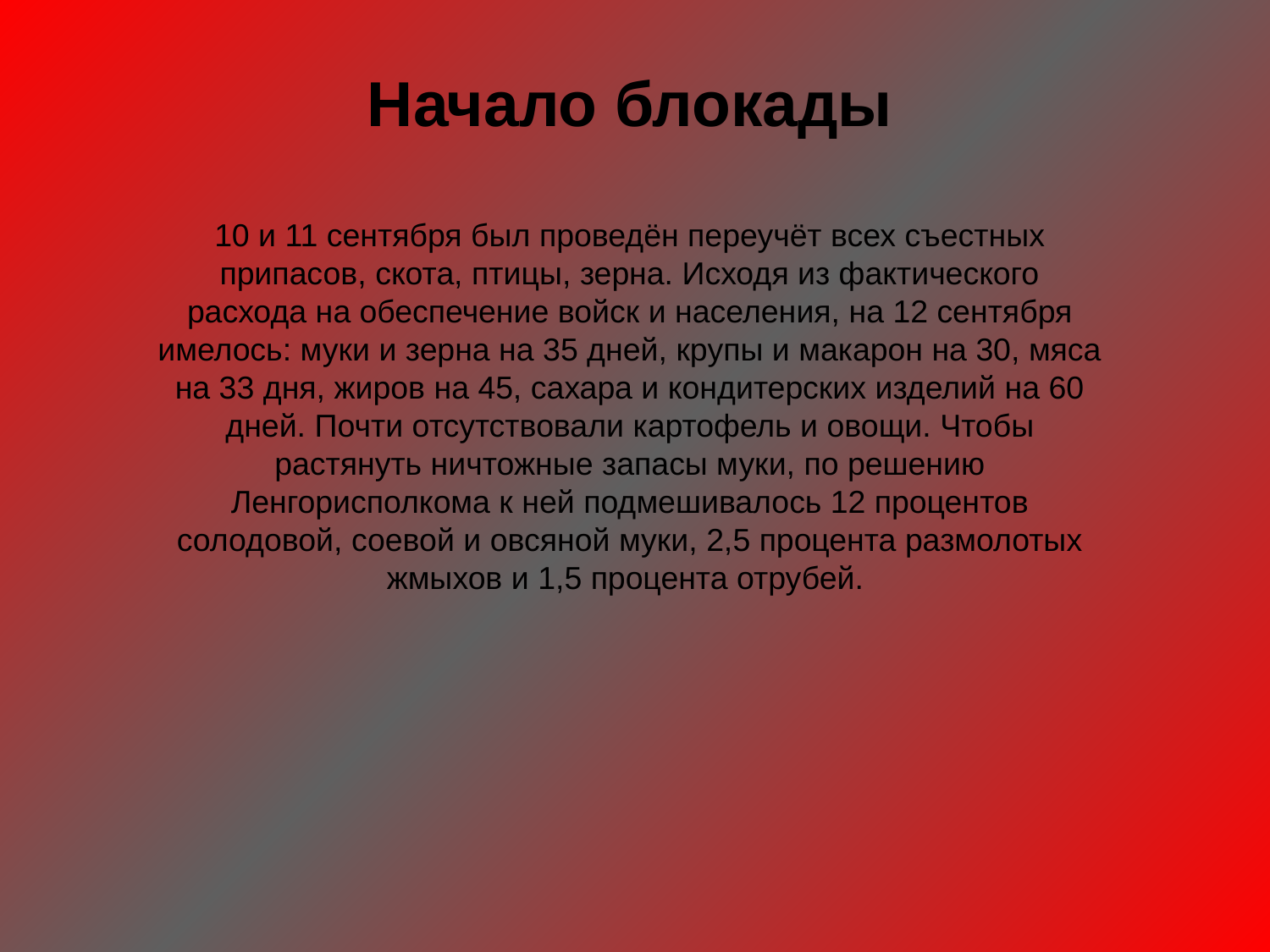

Начало блокады

10 и 11 сентября был проведён переучёт всех съестных припасов, скота, птицы, зерна. Исходя из фактического расхода на обеспечение войск и населения, на 12 сентября имелось: муки и зерна на 35 дней, крупы и макарон на 30, мяса на 33 дня, жиров на 45, сахара и кондитерских изделий на 60 дней. Почти отсутствовали картофель и овощи. Чтобы растянуть ничтожные запасы муки, по решению Ленгорисполкома к ней подмешивалось 12 процентов солодовой, соевой и овсяной муки, 2,5 процента размолотых жмыхов и 1,5 процента отрубей.